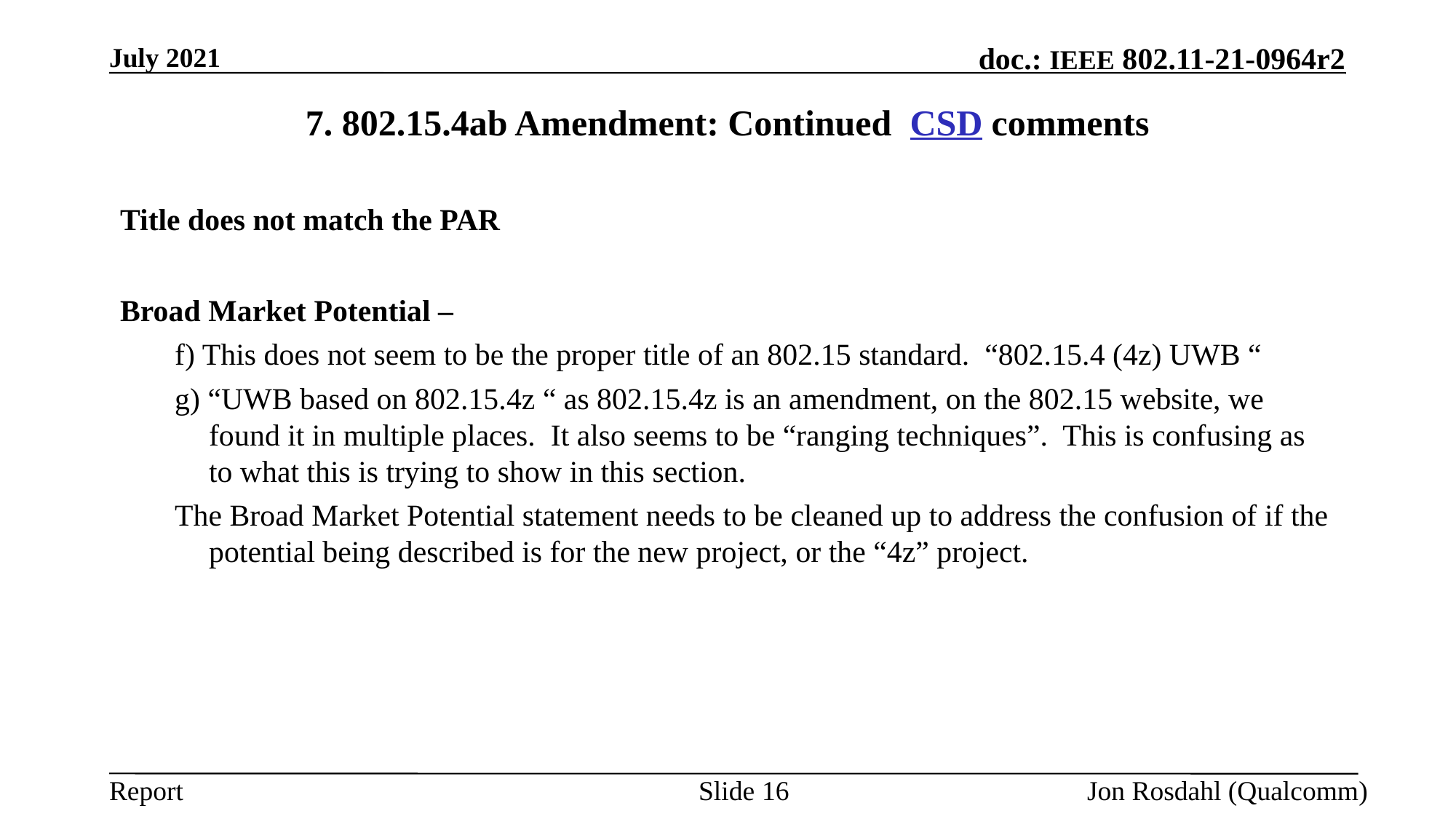

July 2021
# 7. 802.15.4ab Amendment: Continued  CSD comments
Title does not match the PAR

Broad Market Potential –
f) This does not seem to be the proper title of an 802.15 standard.  “802.15.4 (4z) UWB “
g) “UWB based on 802.15.4z “ as 802.15.4z is an amendment, on the 802.15 website, we found it in multiple places.  It also seems to be “ranging techniques”.  This is confusing as to what this is trying to show in this section.
The Broad Market Potential statement needs to be cleaned up to address the confusion of if the potential being described is for the new project, or the “4z” project.
Slide 16
Jon Rosdahl (Qualcomm)